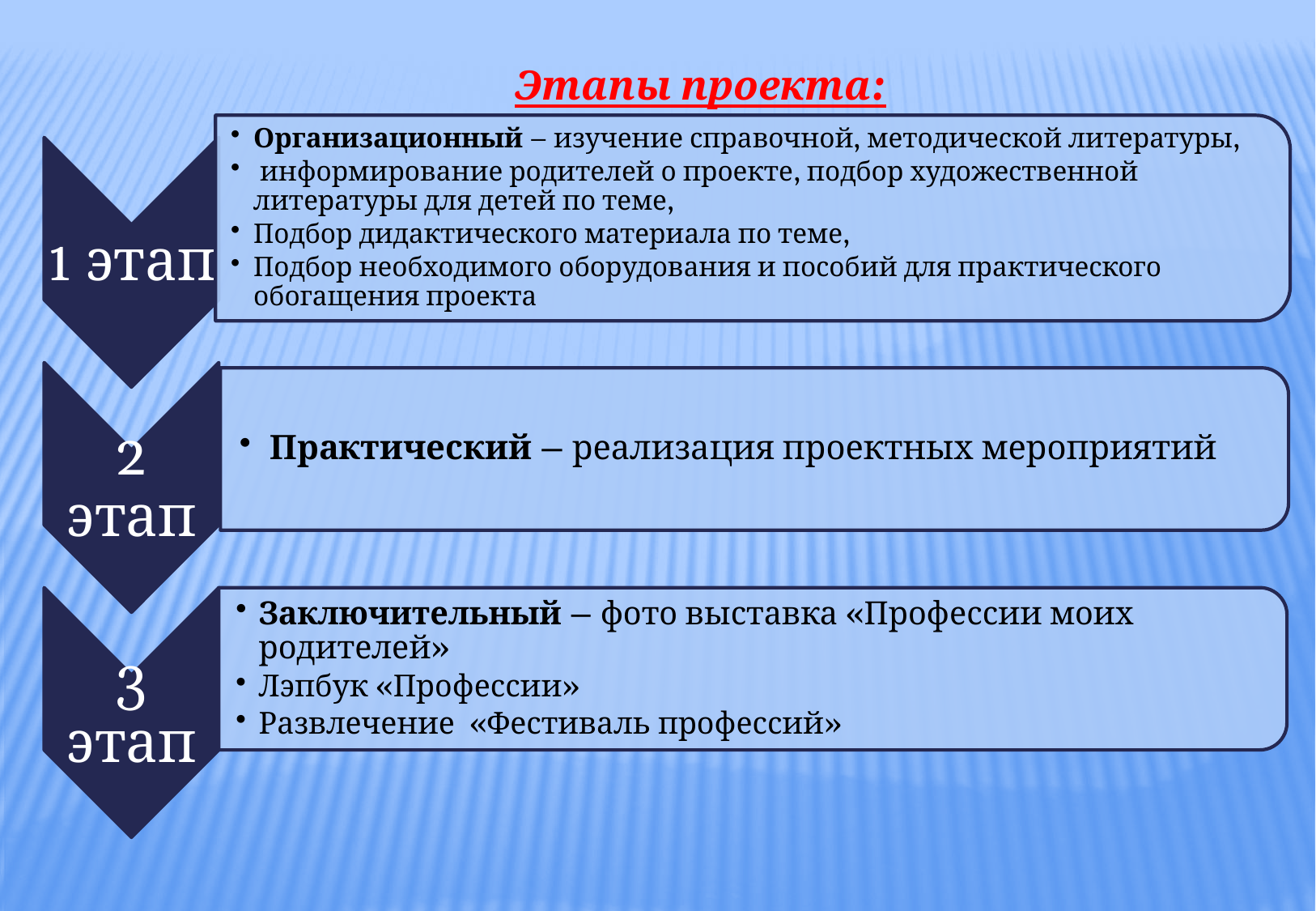

Этапы проекта:
1 этап
Организационный – изучение справочной, методической литературы,
 информирование родителей о проекте, подбор художественной литературы для детей по теме,
Подбор дидактического материала по теме,
Подбор необходимого оборудования и пособий для практического обогащения проекта
2 этап
Практический – реализация проектных мероприятий
3 этап
Заключительный – фото выставка «Профессии моих родителей»
Лэпбук «Профессии»
Развлечение  «Фестиваль профессий»